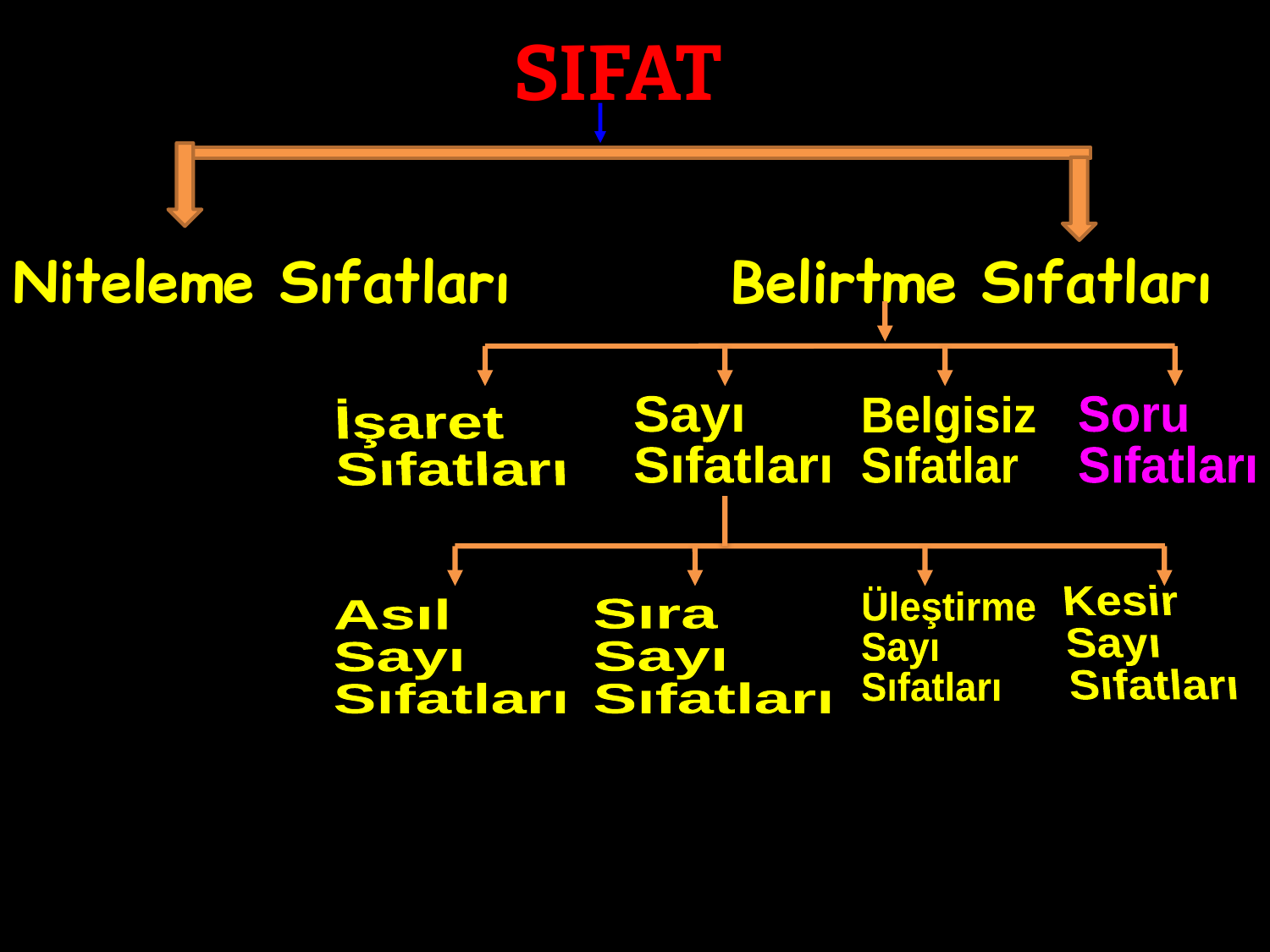

SIFAT
#

Niteleme Sıfatları
Belirtme Sıfatları

Sayı
Sıfatları
Belgisiz
Sıfatlar
Soru
Sıfatları
İşaret
Sıfatları

Kesir
Sayı
Sıfatları
Üleştirme
Sayı
Sıfatları
Sıra
Sayı
Sıfatları
Asıl
Sayı
Sıfatları